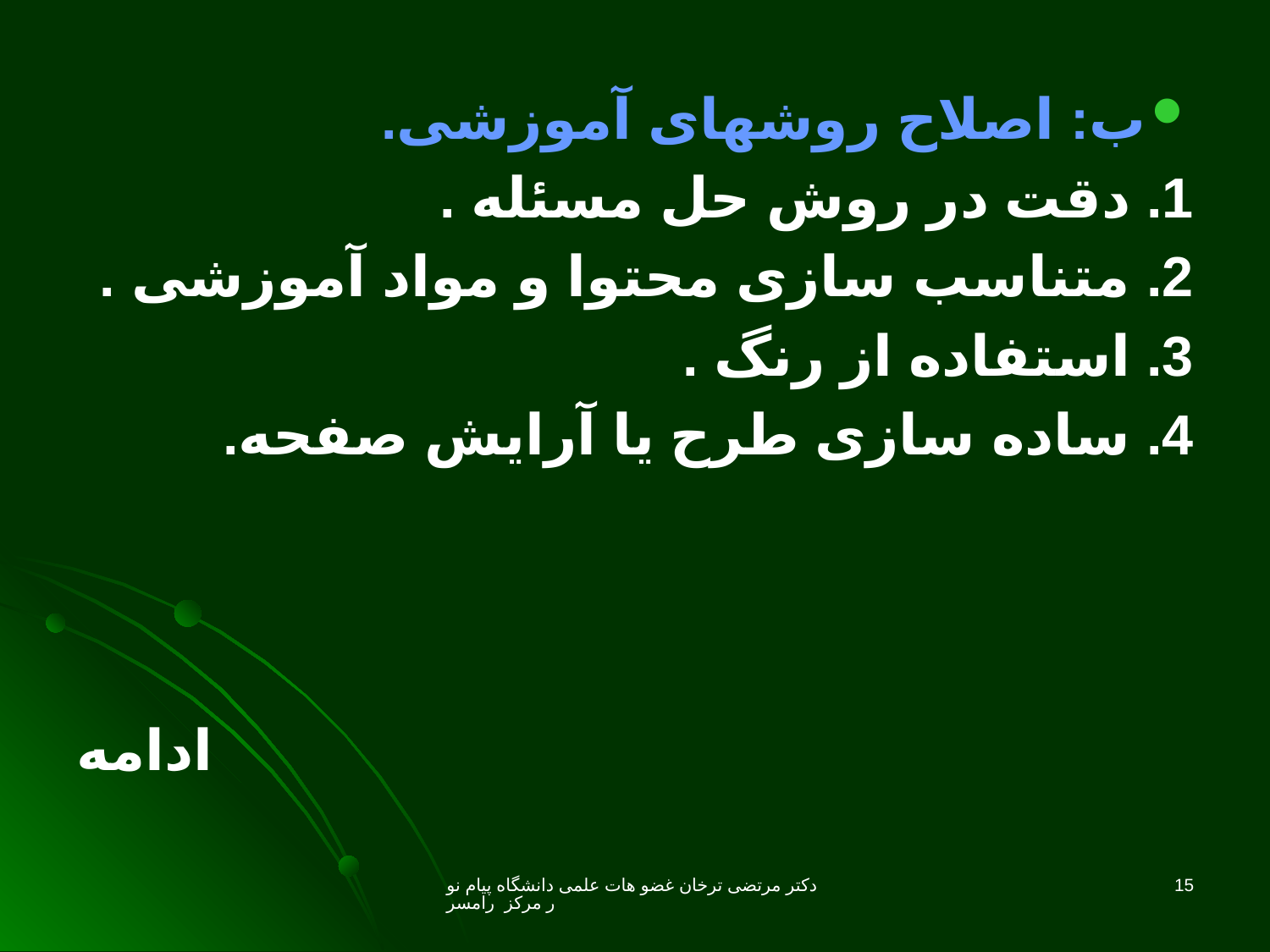

ب: اصلاح روشهای آموزشی.
1. دقت در روش حل مسئله .
2. متناسب سازی محتوا و مواد آموزشی .
3. استفاده از رنگ .
4. ساده سازی طرح یا آرایش صفحه.

ادامه
دکتر مرتضی ترخان غضو هات علمی دانشگاه پیام نور مرکز رامسر
15